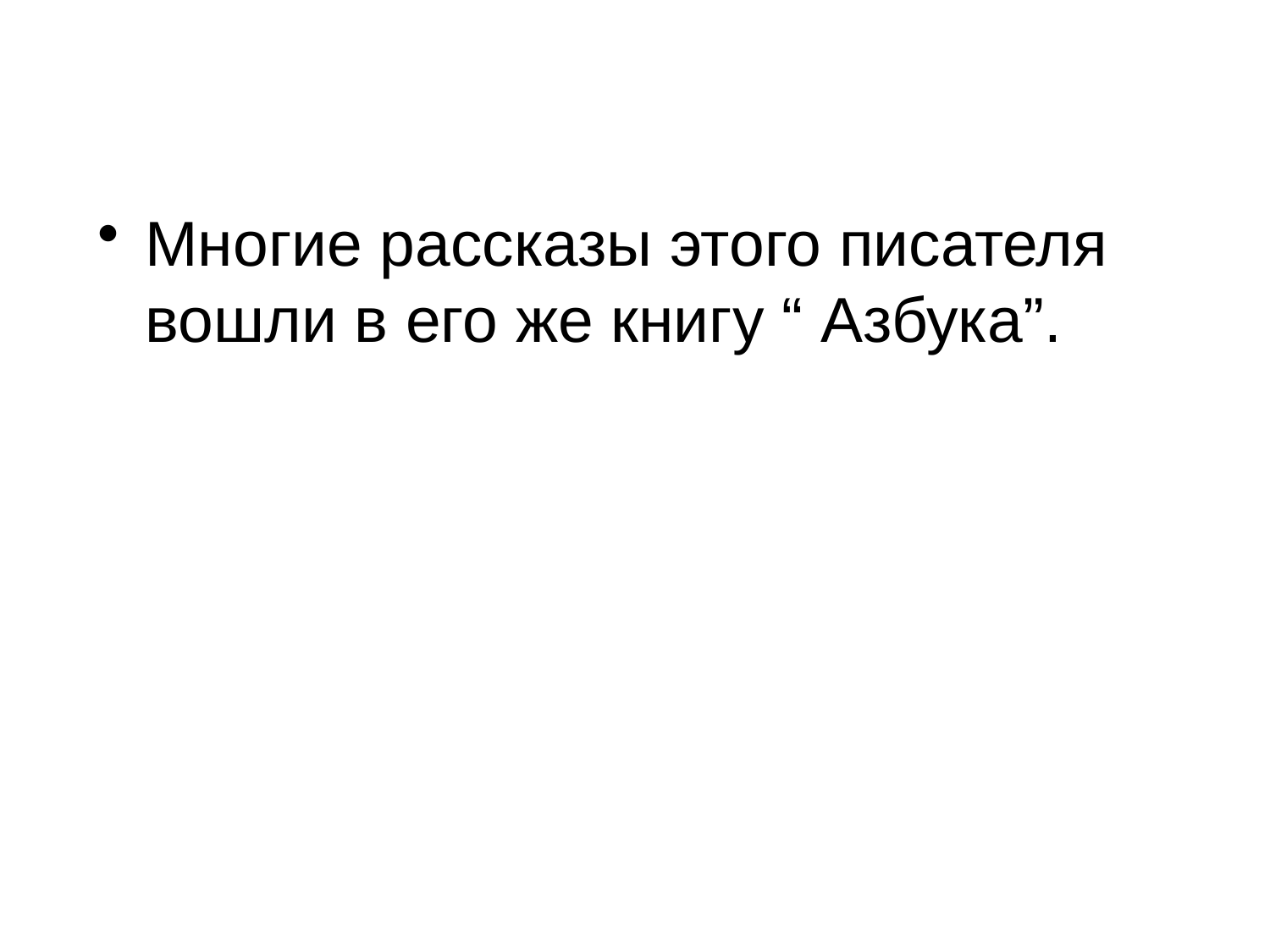

Многие рассказы этого писателя вошли в его же книгу “ Азбука”.